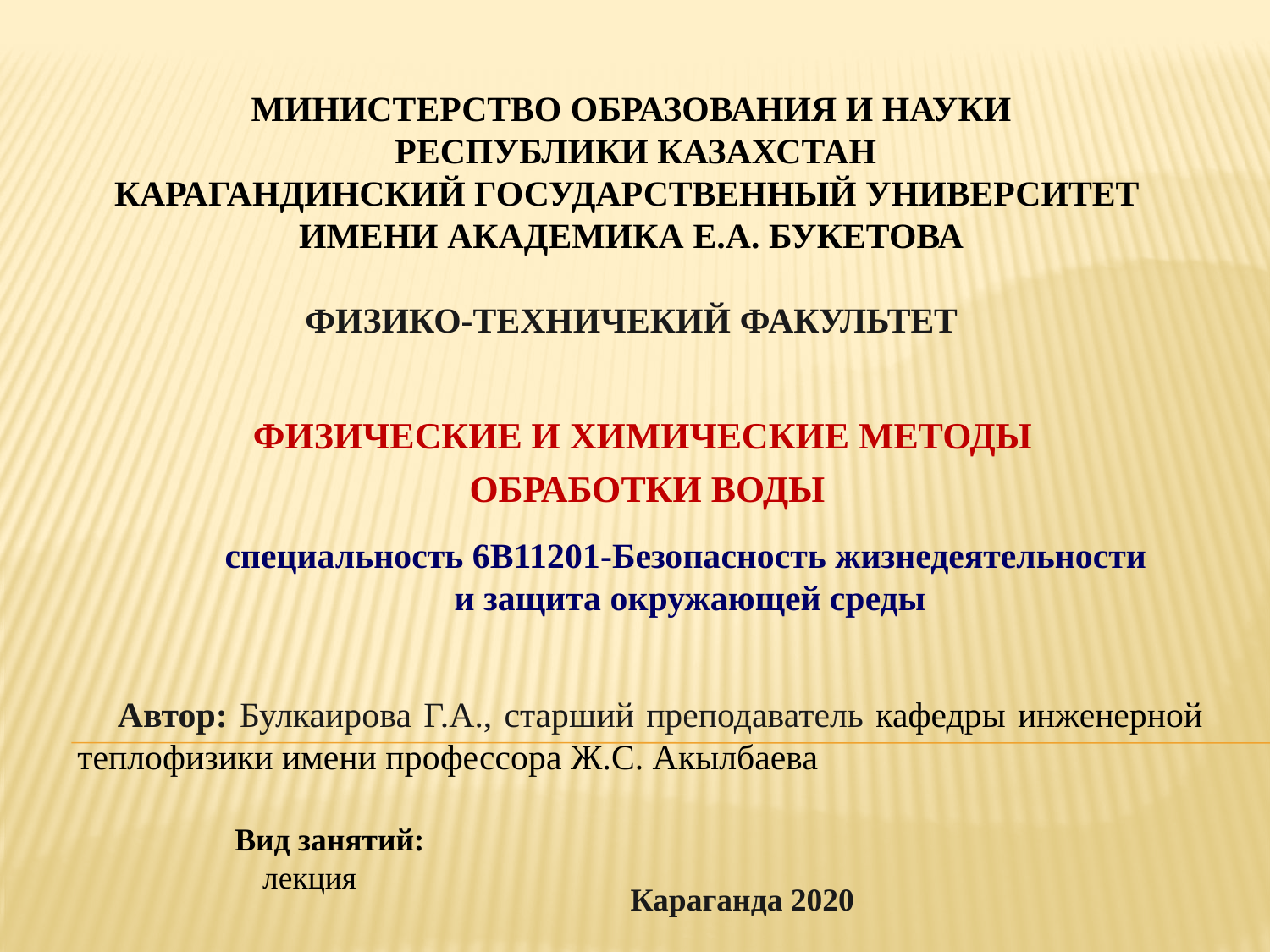

# Министерство образования и науки Республики Казахстан Карагандинский государственный университет имени академика Е.А. Букетова   ФизикО-техничекий факультет
ФИЗИЧЕСКИЕ И ХИМИЧЕСКИЕ МЕТОДЫ
 ОБРАБОТКИ ВОДЫ
специальность 6B11201-Безопасность жизнедеятельности
и защита окружающей среды

Автор: Булкаирова Г.А., старший преподаватель кафедры инженерной теплофизики имени профессора Ж.С. Акылбаева

Вид занятий: лекция
 Караганда 2020